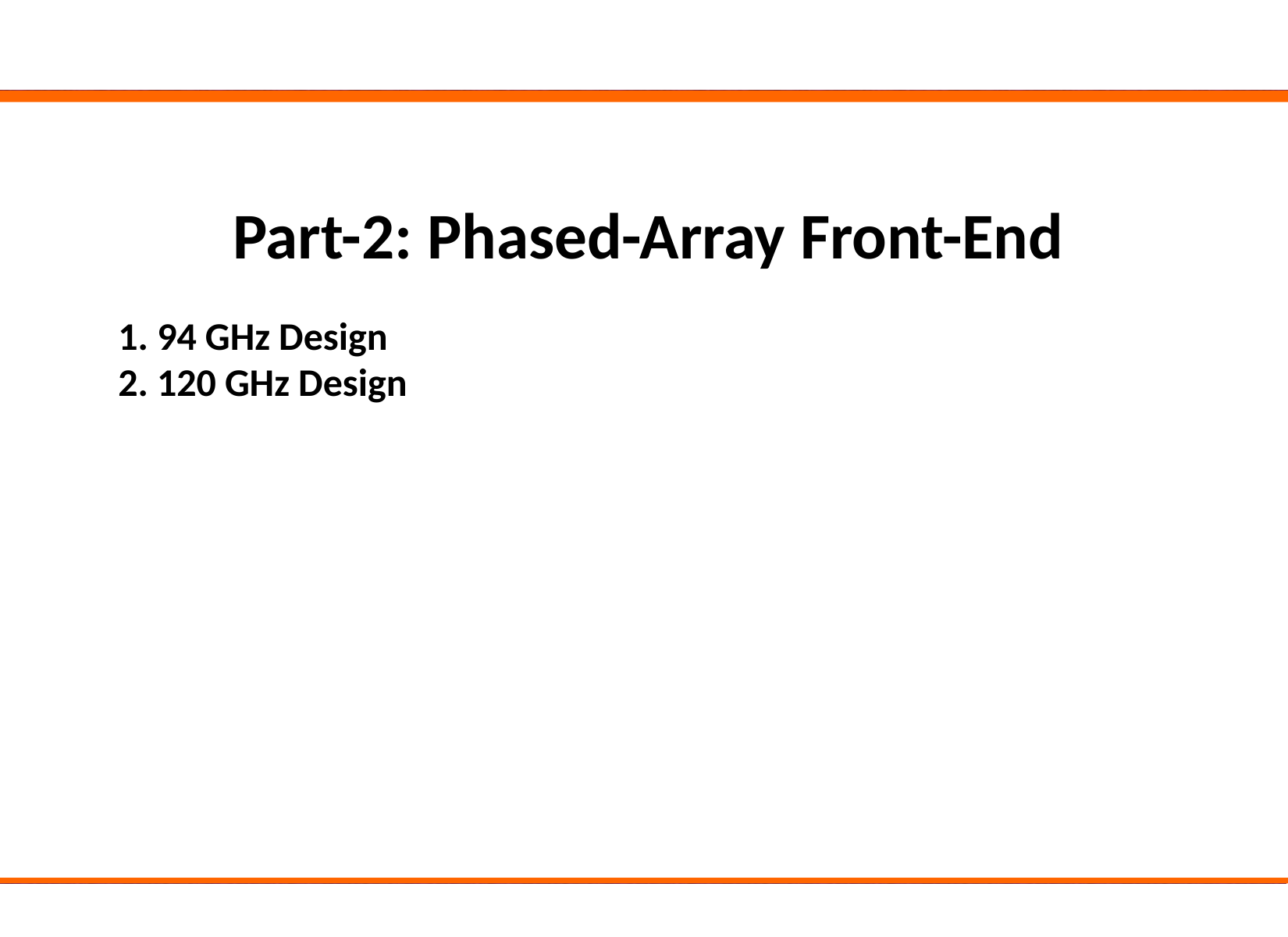

Part-2: Phased-Array Front-End
# 1. 94 GHz Design
2. 120 GHz Design